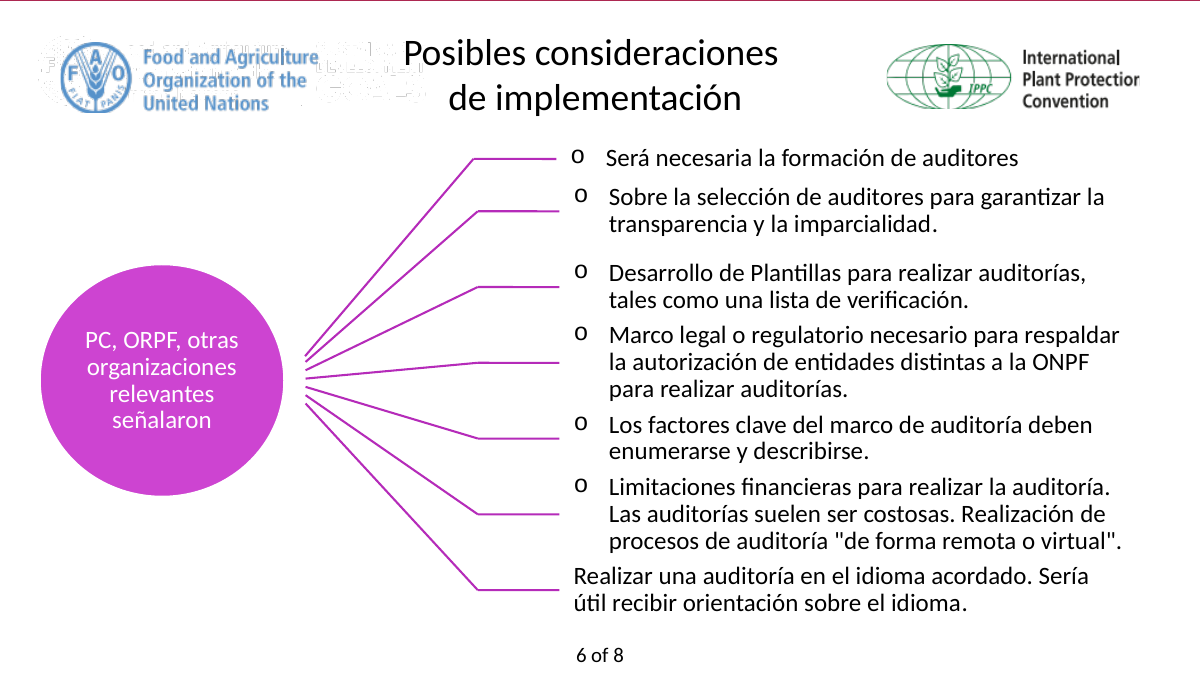

Posibles consideraciones
de implementación
PC, ORPF, otras organizaciones relevantes señalaron
Será necesaria la formación de auditores
Sobre la selección de auditores para garantizar la transparencia y la imparcialidad.
Desarrollo de Plantillas para realizar auditorías, tales como una lista de verificación.
Marco legal o regulatorio necesario para respaldar la autorización de entidades distintas a la ONPF para realizar auditorías.
Los factores clave del marco de auditoría deben enumerarse y describirse.
Limitaciones financieras para realizar la auditoría. Las auditorías suelen ser costosas. Realización de procesos de auditoría "de forma remota o virtual".
Realizar una auditoría en el idioma acordado. Sería útil recibir orientación sobre el idioma.
6 of 8